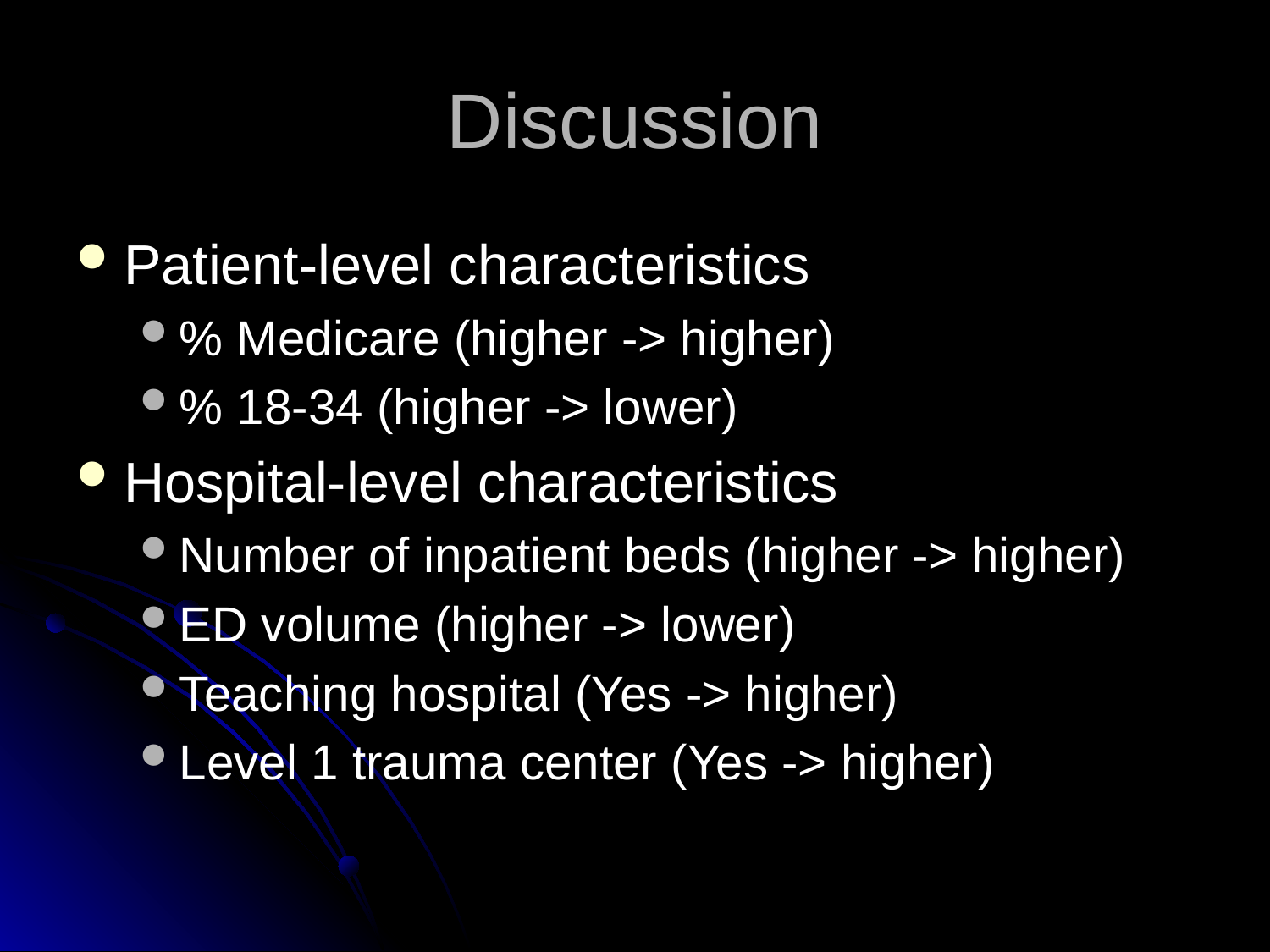

# Discussion
Patient-level characteristics
% Medicare (higher -> higher)
% 18-34 (higher -> lower)
Hospital-level characteristics
Number of inpatient beds (higher -> higher)
ED volume (higher -> lower)
Teaching hospital (Yes -> higher)
Level 1 trauma center (Yes -> higher)